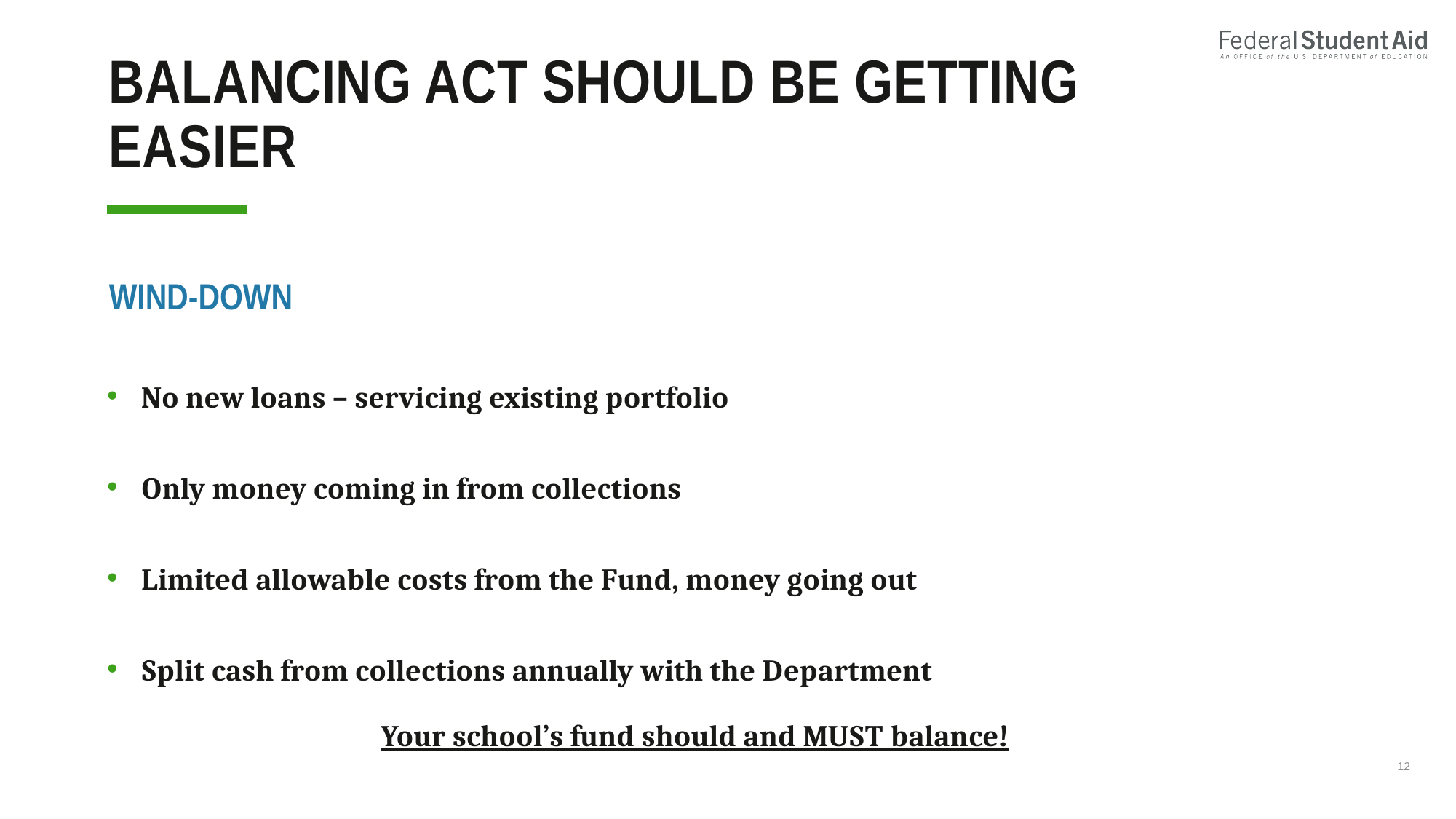

# balancing act should be getting easier
Wind-down
No new loans – servicing existing portfolio
Only money coming in from collections
Limited allowable costs from the Fund, money going out
Split cash from collections annually with the Department

Your school’s fund should and MUST balance!
12